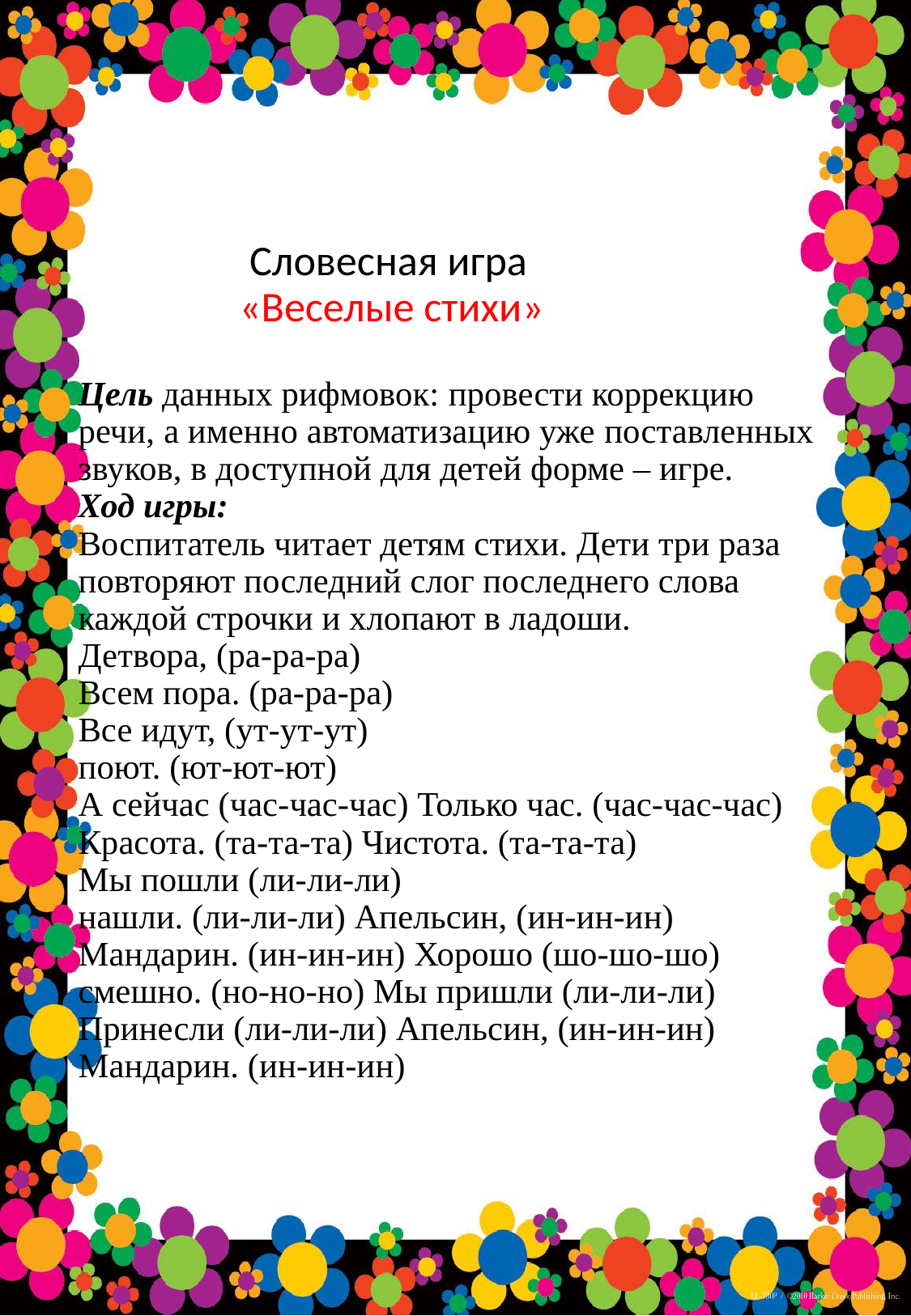

# Словесная игра «Веселые стихи» Цель данных рифмовок: провести коррекцию речи, а именно автоматизацию уже поставленных звуков, в доступной для детей форме – игре. Ход игры: Воспитатель читает детям стихи. Дети три раза повторяют последний слог последнего слова каждой строчки и хлопают в ладоши. Детвора, (ра-ра-ра) Всем пора. (ра-ра-ра) Все идут, (ут-ут-ут) поют. (ют-ют-ют) А сейчас (час-час-час) Только час. (час-час-час) Красота. (та-та-та) Чистота. (та-та-та) Мы пошли (ли-ли-ли) нашли. (ли-ли-ли) Апельсин, (ин-ин-ин) Мандарин. (ин-ин-ин) Хорошо (шо-шо-шо) смешно. (но-но-но) Мы пришли (ли-ли-ли) Принесли (ли-ли-ли) Апельсин, (ин-ин-ин) Мандарин. (ин-ин-ин)